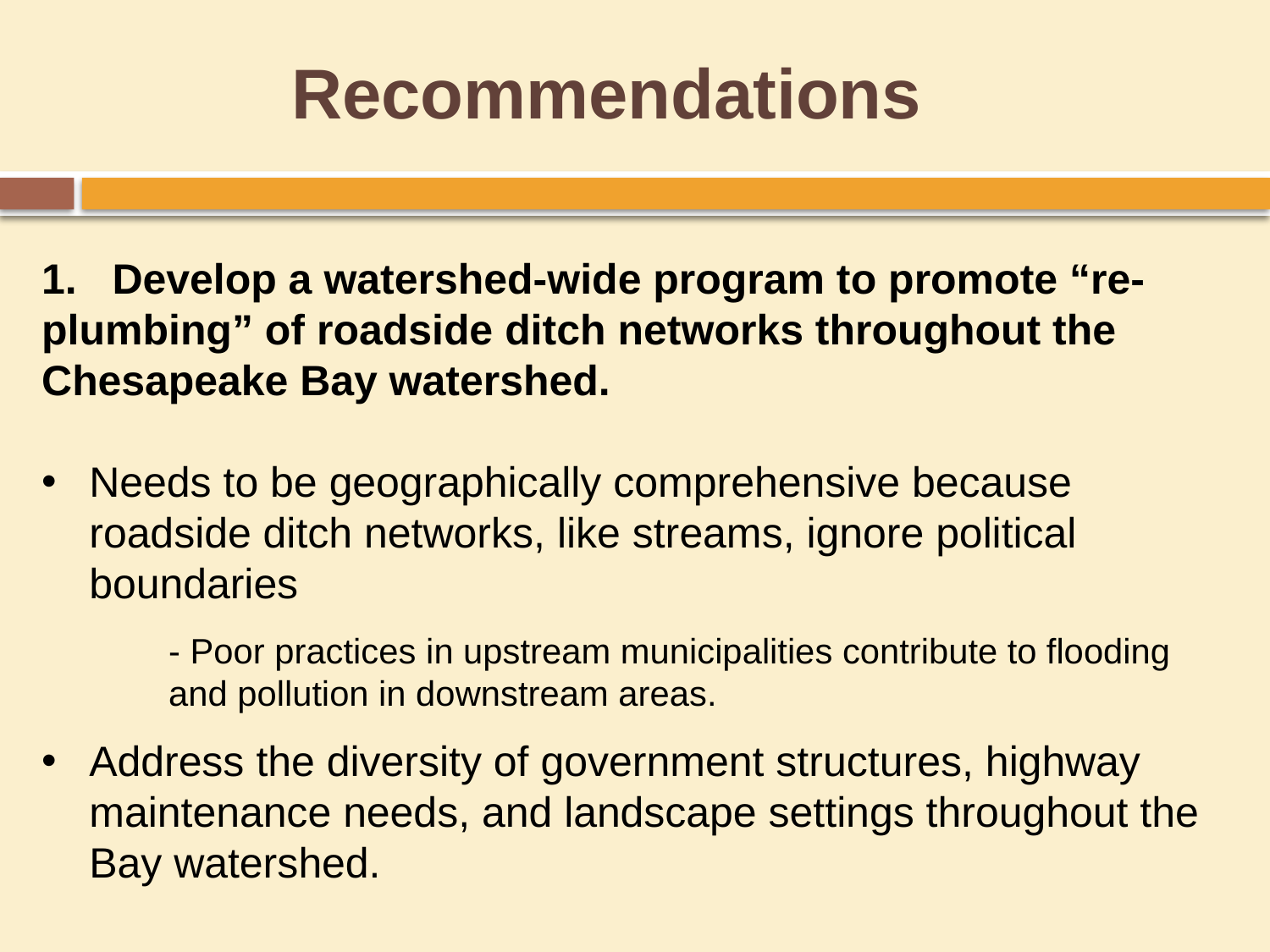

Recommendations
1.   Develop a watershed-wide program to promote “re-plumbing” of roadside ditch networks throughout the Chesapeake Bay watershed.

Needs to be geographically comprehensive because roadside ditch networks, like streams, ignore political boundaries
- Poor practices in upstream municipalities contribute to flooding and pollution in downstream areas.
Address the diversity of government structures, highway maintenance needs, and landscape settings throughout the Bay watershed.